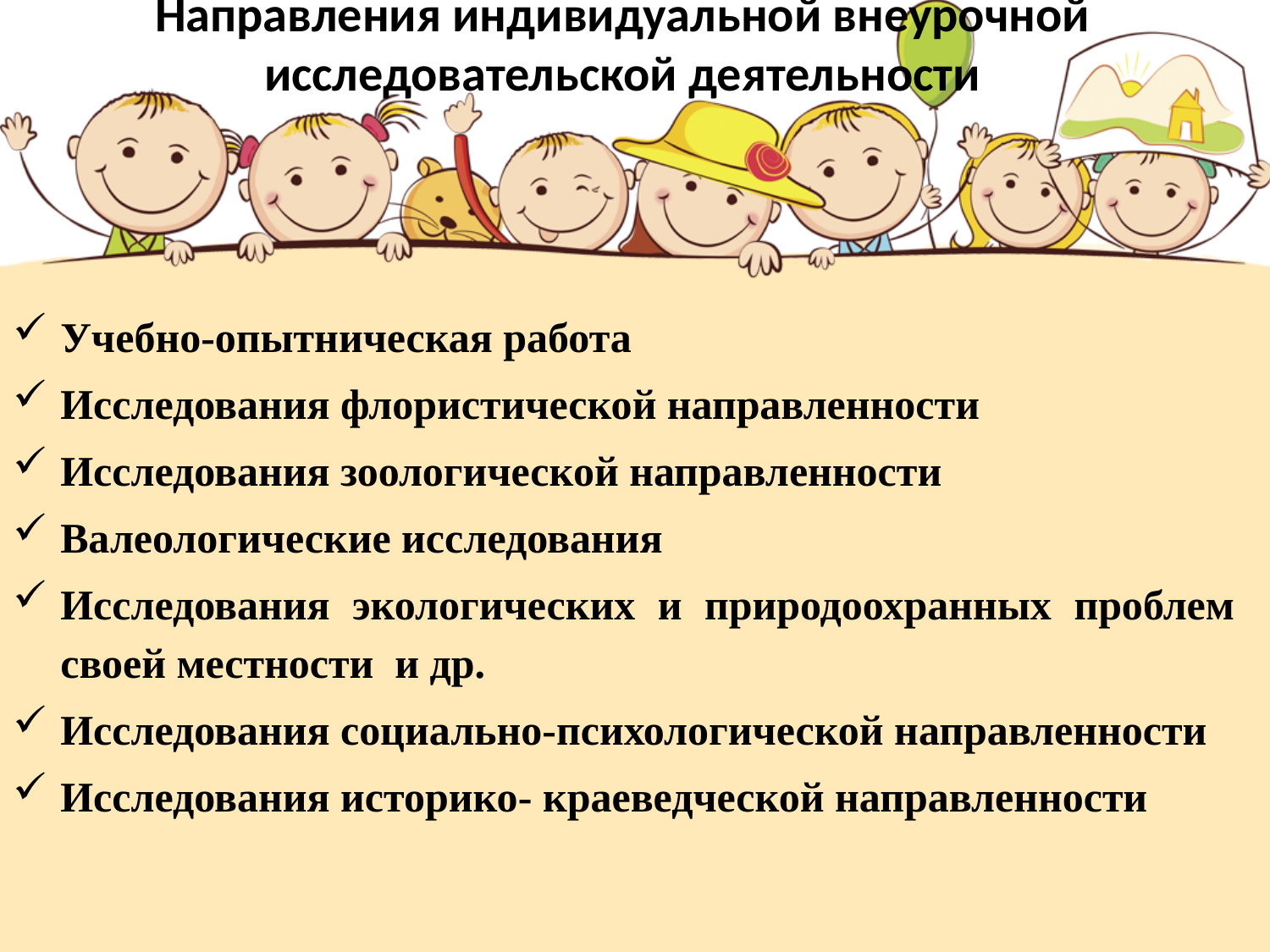

# Направления индивидуальной внеурочной исследовательской деятельности
Учебно-опытническая работа
Исследования флористической направленности
Исследования зоологической направленности
Валеологические исследования
Исследования экологических и природоохранных проблем  своей местности  и др.
Исследования социально-психологической направленности
Исследования историко- краеведческой направленности